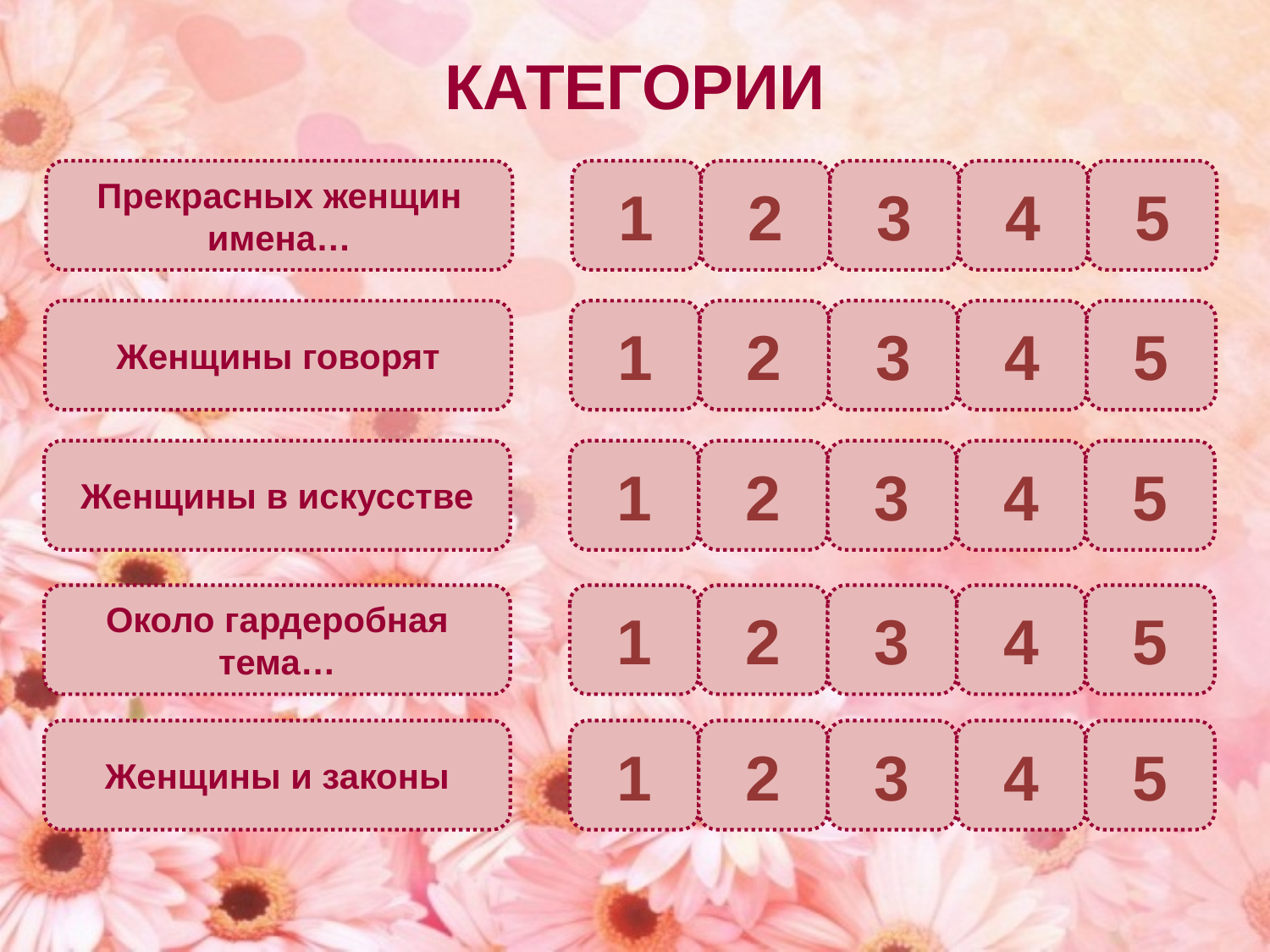

КАТЕГОРИИ

Прекрасных женщин имена…

1
2
3
4
5

Женщины говорят

1
2
3
4
5
Женщины в искусстве
1
2
3
4
5
Около гардеробная тема…
1
2
3
4
5

Женщины и законы

1
2
3
4
5